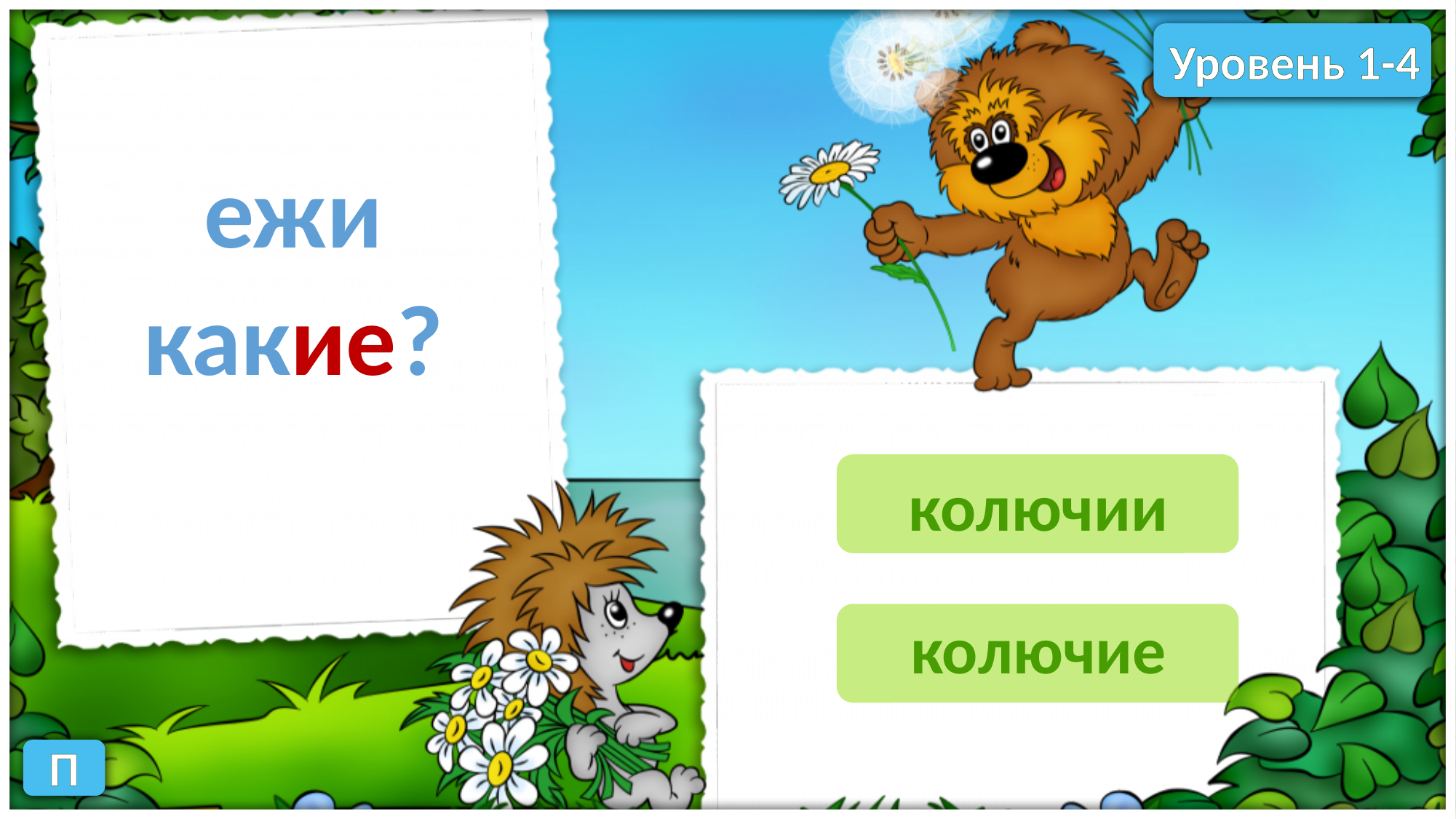

Уровень 1-4
ежи
какие?

колючии
колючие

П